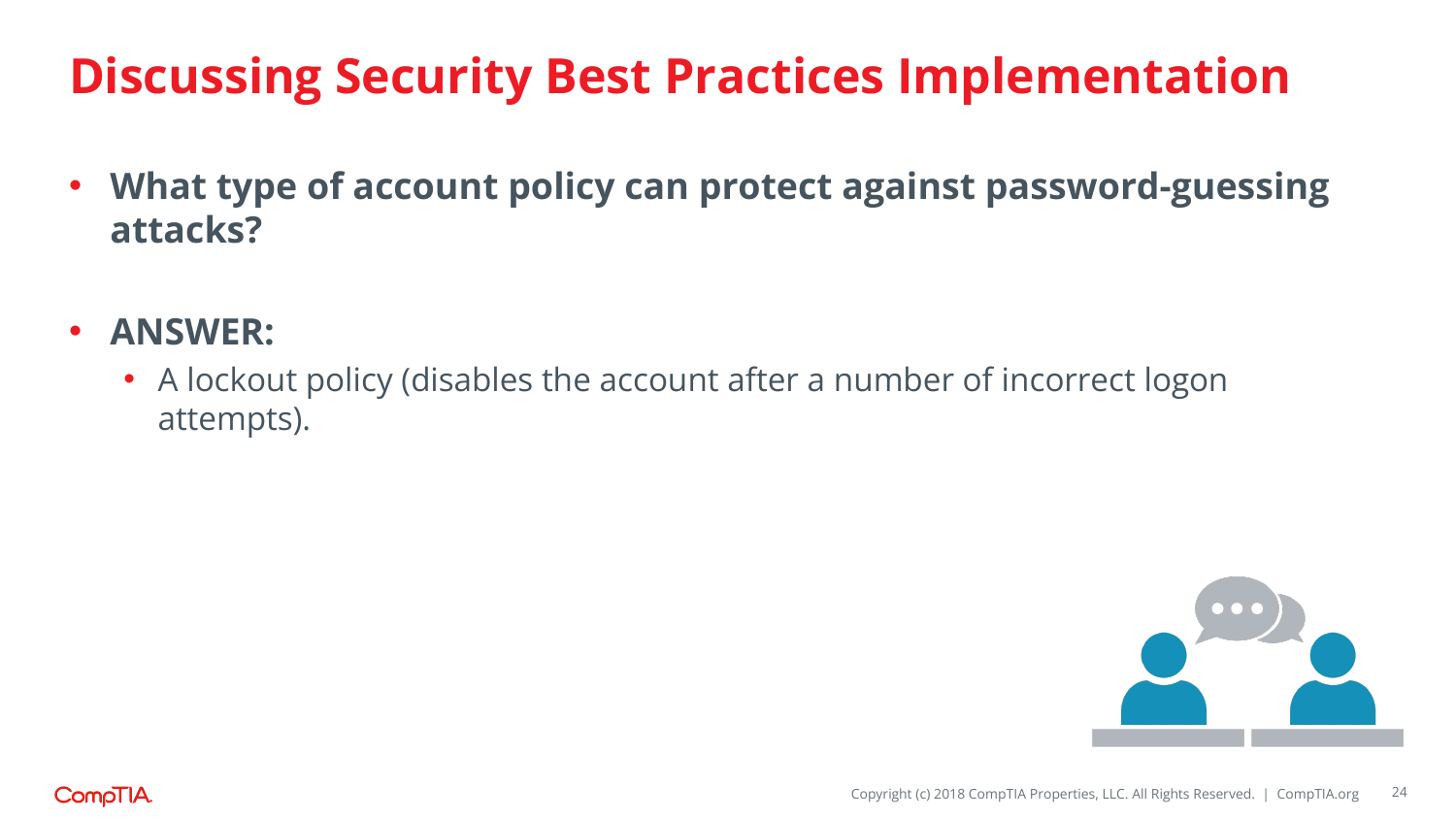

# Discussing Security Best Practices Implementation
What type of account policy can protect against password-guessing attacks?

ANSWER:
A lockout policy (disables the account after a number of incorrect logon attempts).
24